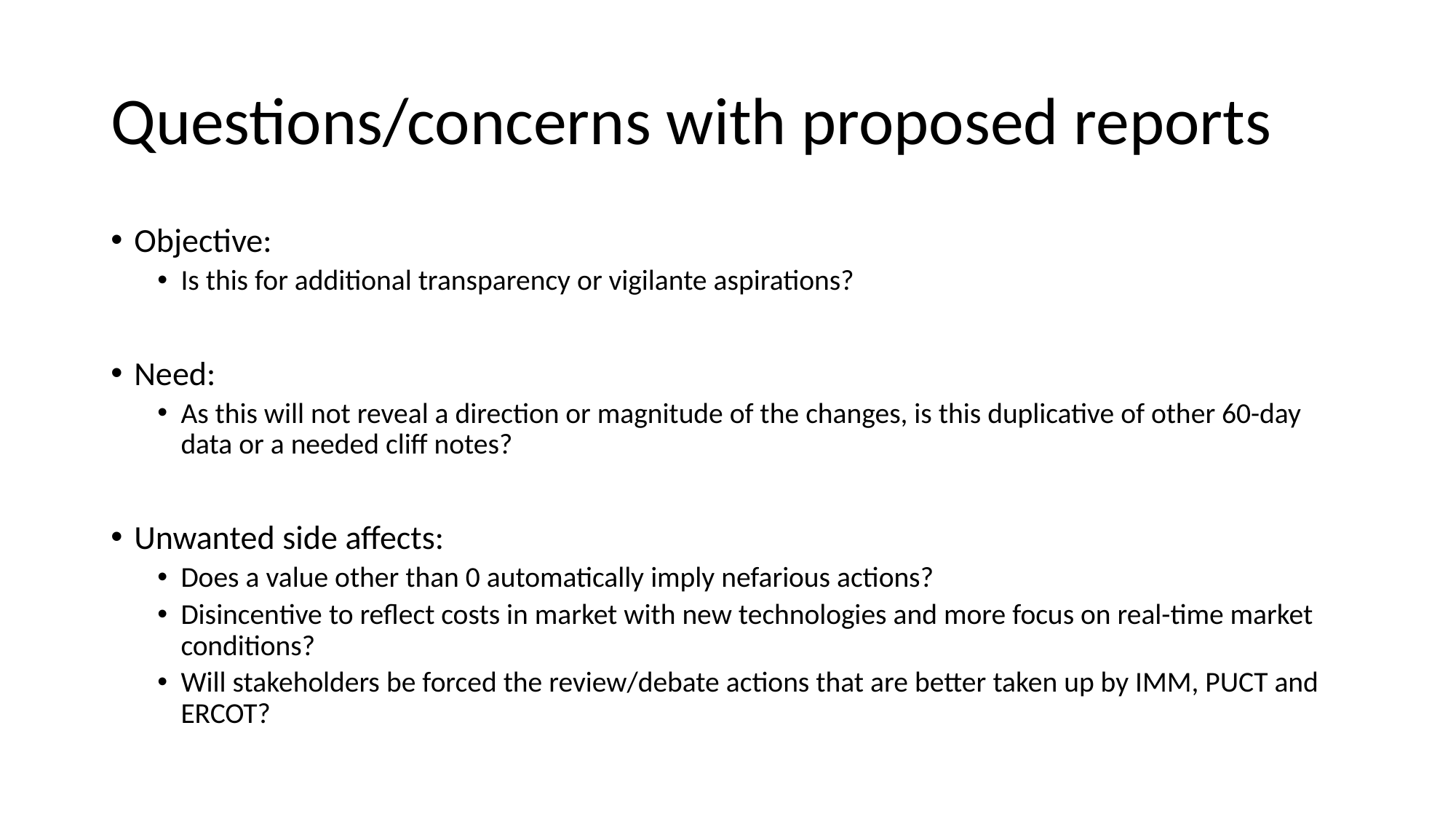

# Questions/concerns with proposed reports
Objective:
Is this for additional transparency or vigilante aspirations?

Need:
As this will not reveal a direction or magnitude of the changes, is this duplicative of other 60-day data or a needed cliff notes?

Unwanted side affects:
Does a value other than 0 automatically imply nefarious actions?
Disincentive to reflect costs in market with new technologies and more focus on real-time market conditions?
Will stakeholders be forced the review/debate actions that are better taken up by IMM, PUCT and ERCOT?